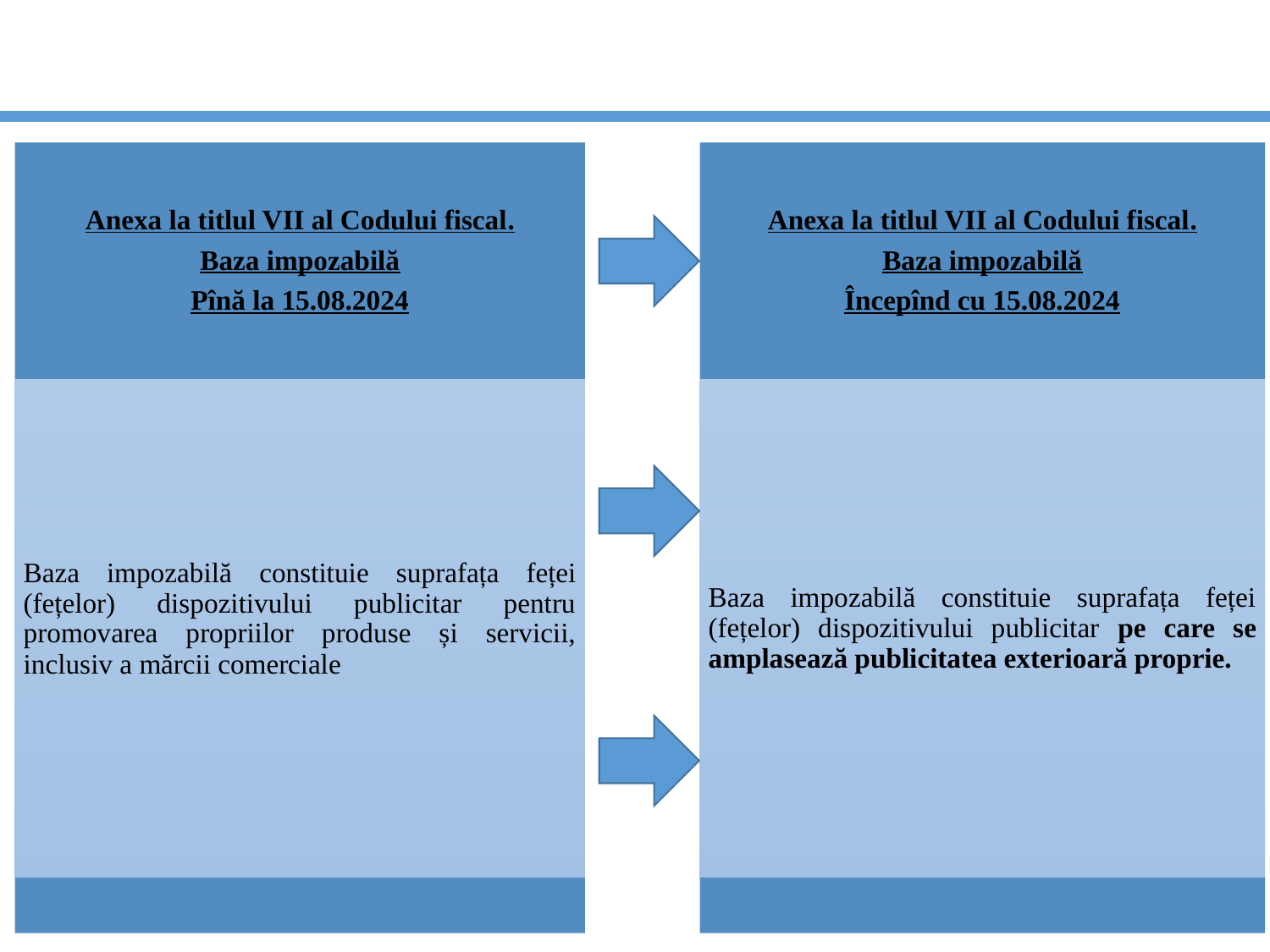

Anexa la titlul VII al Codului fiscal.
Baza impozabilă
Pînă la 15.08.2024

Baza impozabilă constituie suprafața feței (fețelor) dispozitivului publicitar pentru promovarea propriilor produse și servicii, inclusiv a mărcii comerciale

Anexa la titlul VII al Codului fiscal.
Baza impozabilă
Începînd cu 15.08.2024
Baza impozabilă constituie suprafața feței (fețelor) dispozitivului publicitar pe care se amplasează publicitatea exterioară proprie.

43